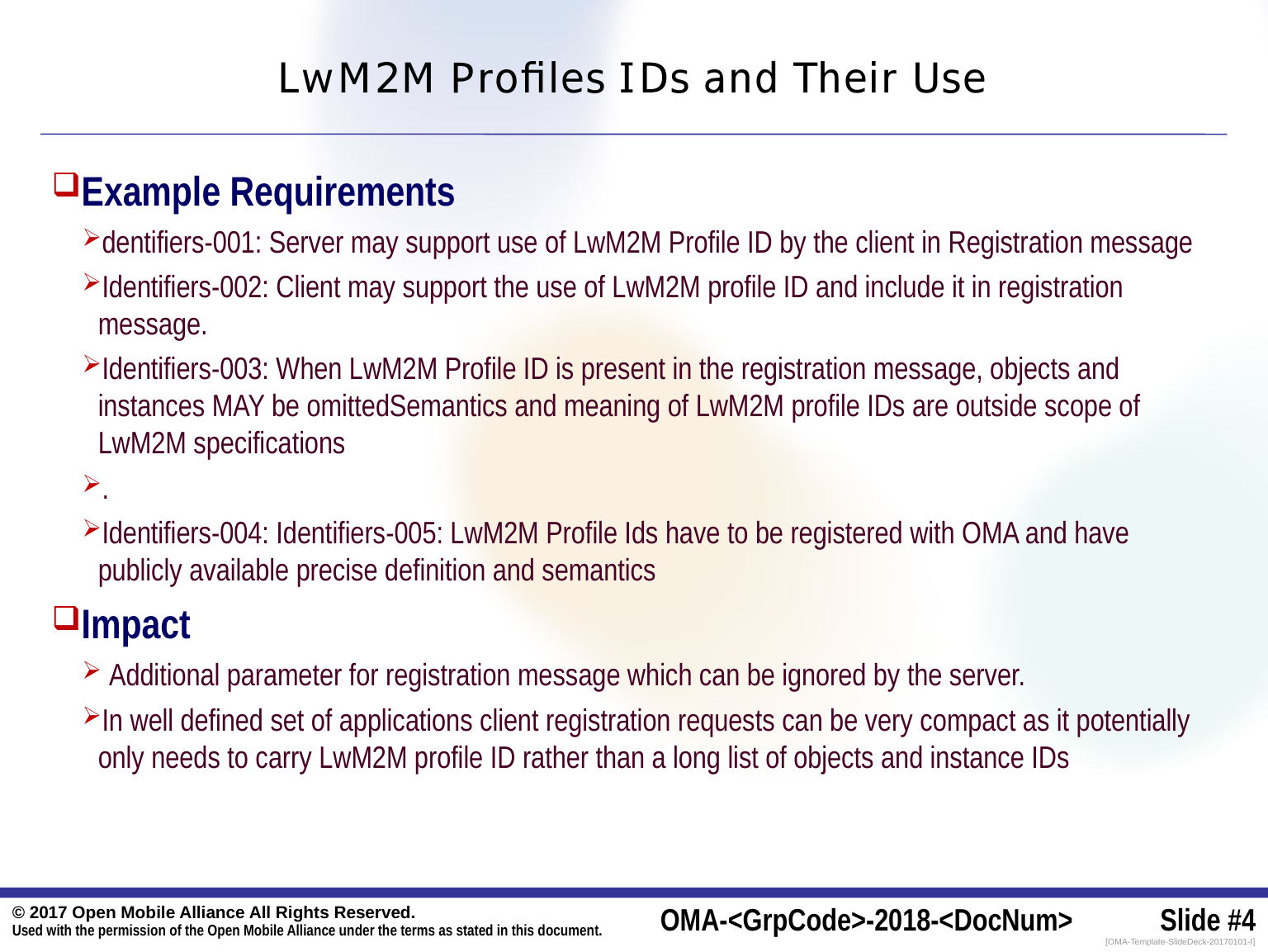

# LwM2M Profiles IDs and Their Use
Example Requirements
dentifiers-001: Server may support use of LwM2M Profile ID by the client in Registration message
Identifiers-002: Client may support the use of LwM2M profile ID and include it in registration message.
Identifiers-003: When LwM2M Profile ID is present in the registration message, objects and instances MAY be omittedSemantics and meaning of LwM2M profile IDs are outside scope of LwM2M specifications
.
Identifiers-004: Identifiers-005: LwM2M Profile Ids have to be registered with OMA and have publicly available precise definition and semantics
Impact
 Additional parameter for registration message which can be ignored by the server.
In well defined set of applications client registration requests can be very compact as it potentially only needs to carry LwM2M profile ID rather than a long list of objects and instance IDs